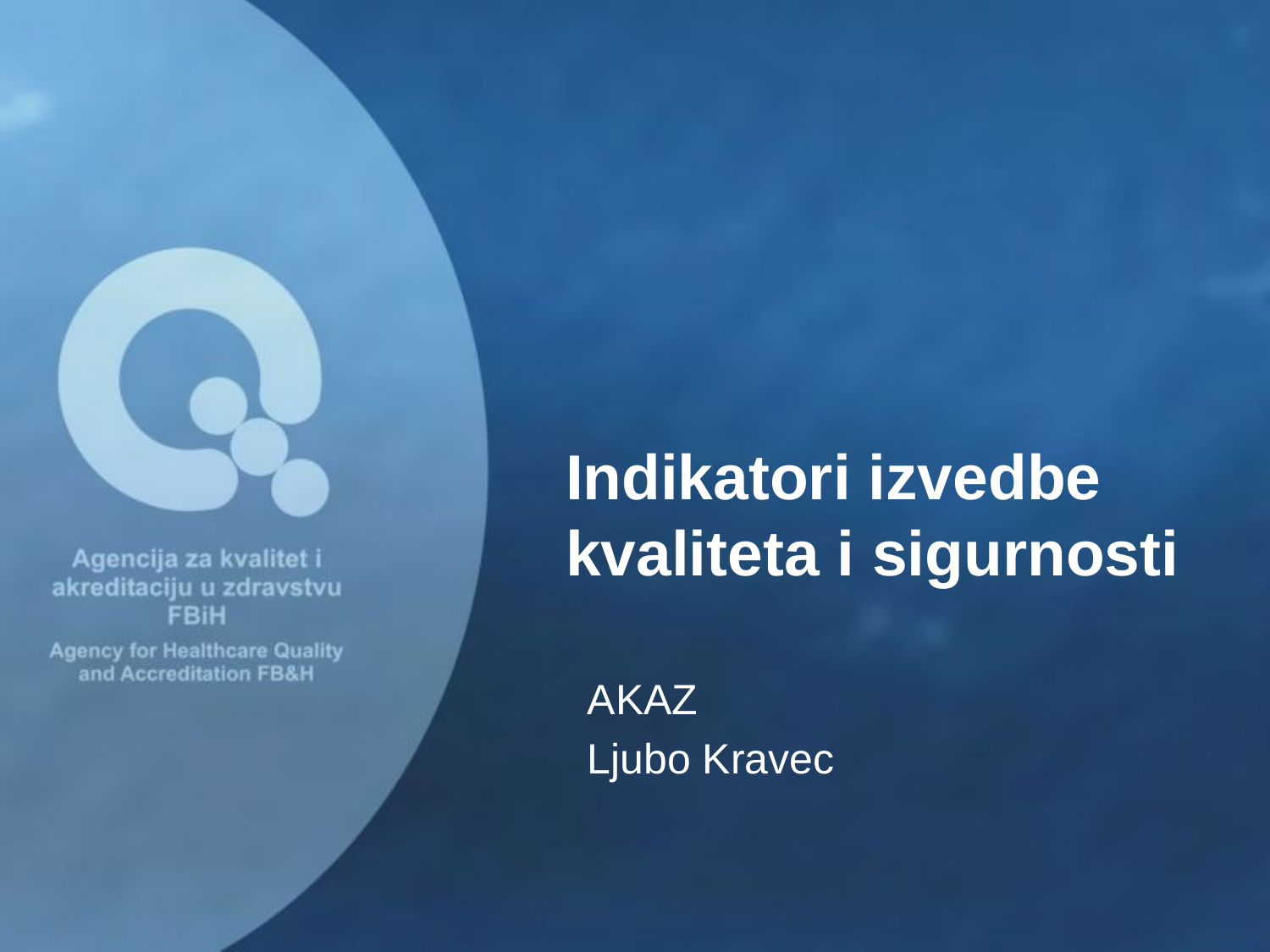

# Indikatori izvedbe  kvaliteta i sigurnosti
AKAZ
Ljubo Kravec